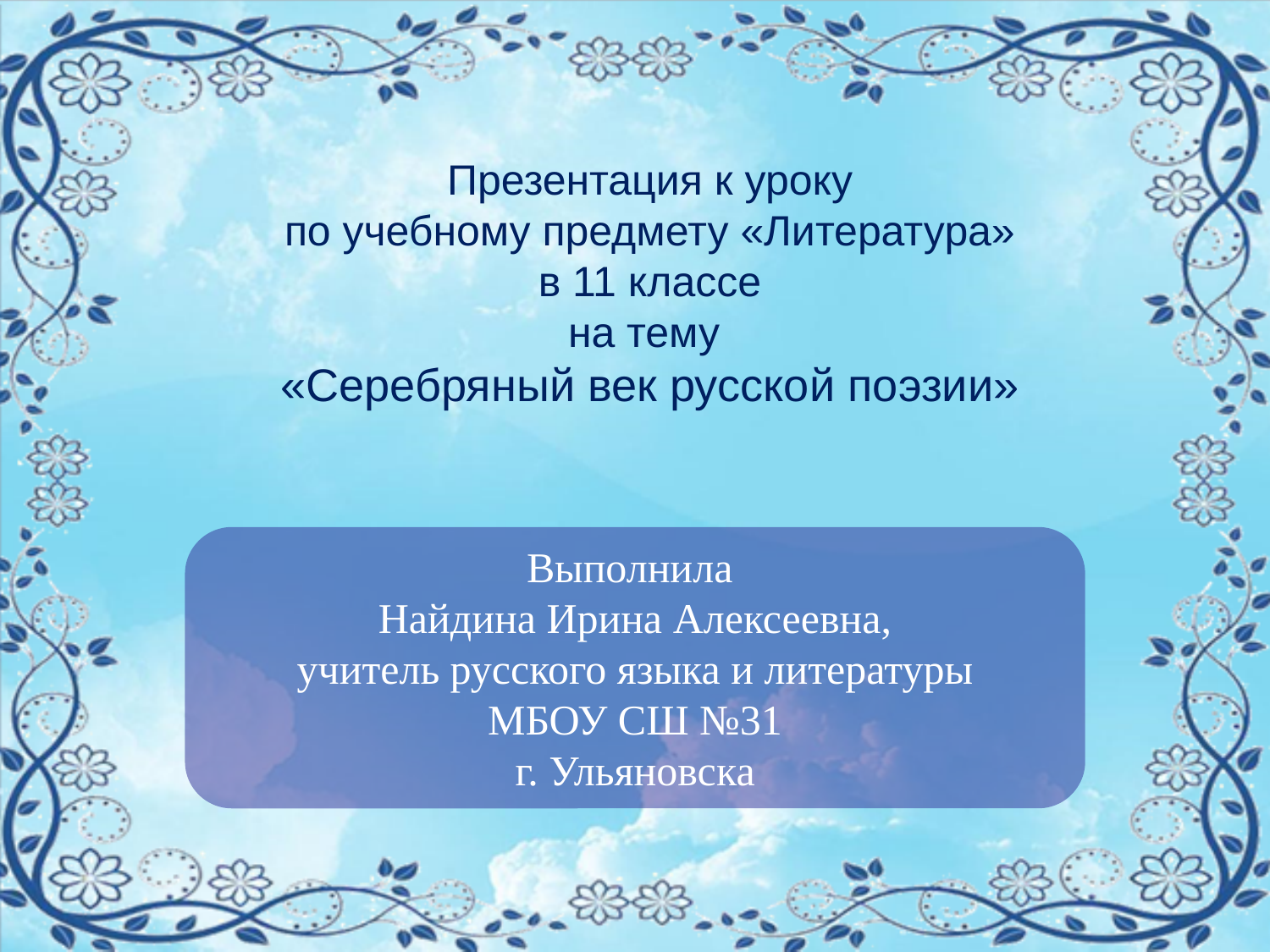

Презентация к уроку
по учебному предмету «Литература»
в 11 классе
на тему
«Серебряный век русской поэзии»
Выполнила
Найдина Ирина Алексеевна,
учитель русского языка и литературы
МБОУ СШ №31
г. Ульяновска